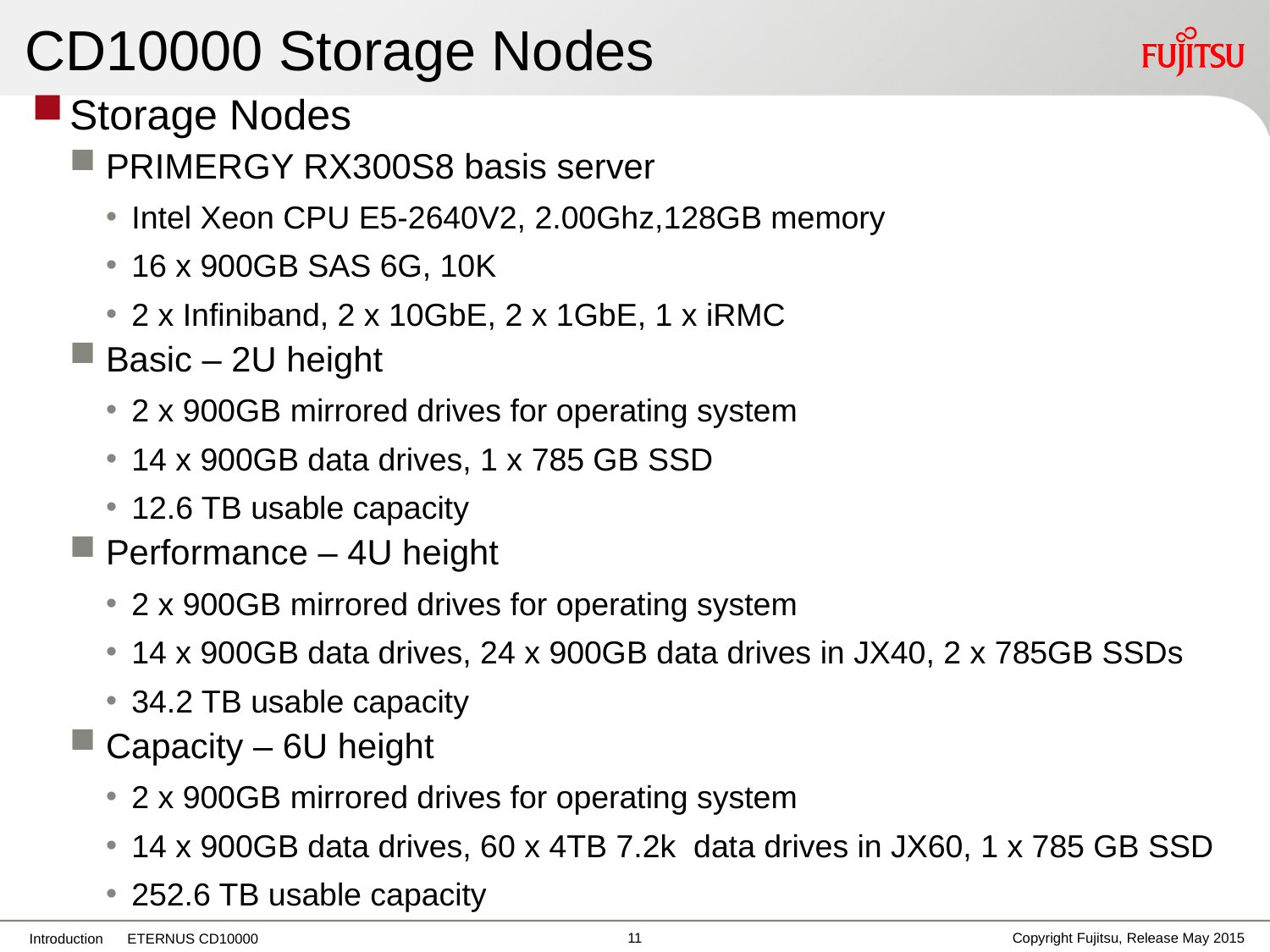

# CD10000 Storage Nodes
Storage Nodes
PRIMERGY RX300S8 basis server
Intel Xeon CPU E5-2640V2, 2.00Ghz,128GB memory
16 x 900GB SAS 6G, 10K
2 x Infiniband, 2 x 10GbE, 2 x 1GbE, 1 x iRMC
Basic – 2U height
2 x 900GB mirrored drives for operating system
14 x 900GB data drives, 1 x 785 GB SSD
12.6 TB usable capacity
Performance – 4U height
2 x 900GB mirrored drives for operating system
14 x 900GB data drives, 24 x 900GB data drives in JX40, 2 x 785GB SSDs
34.2 TB usable capacity
Capacity – 6U height
2 x 900GB mirrored drives for operating system
14 x 900GB data drives, 60 x 4TB 7.2k  data drives in JX60, 1 x 785 GB SSD
252.6 TB usable capacity

11
Copyright Fujitsu, Release May 2015
Introduction      ETERNUS CD10000